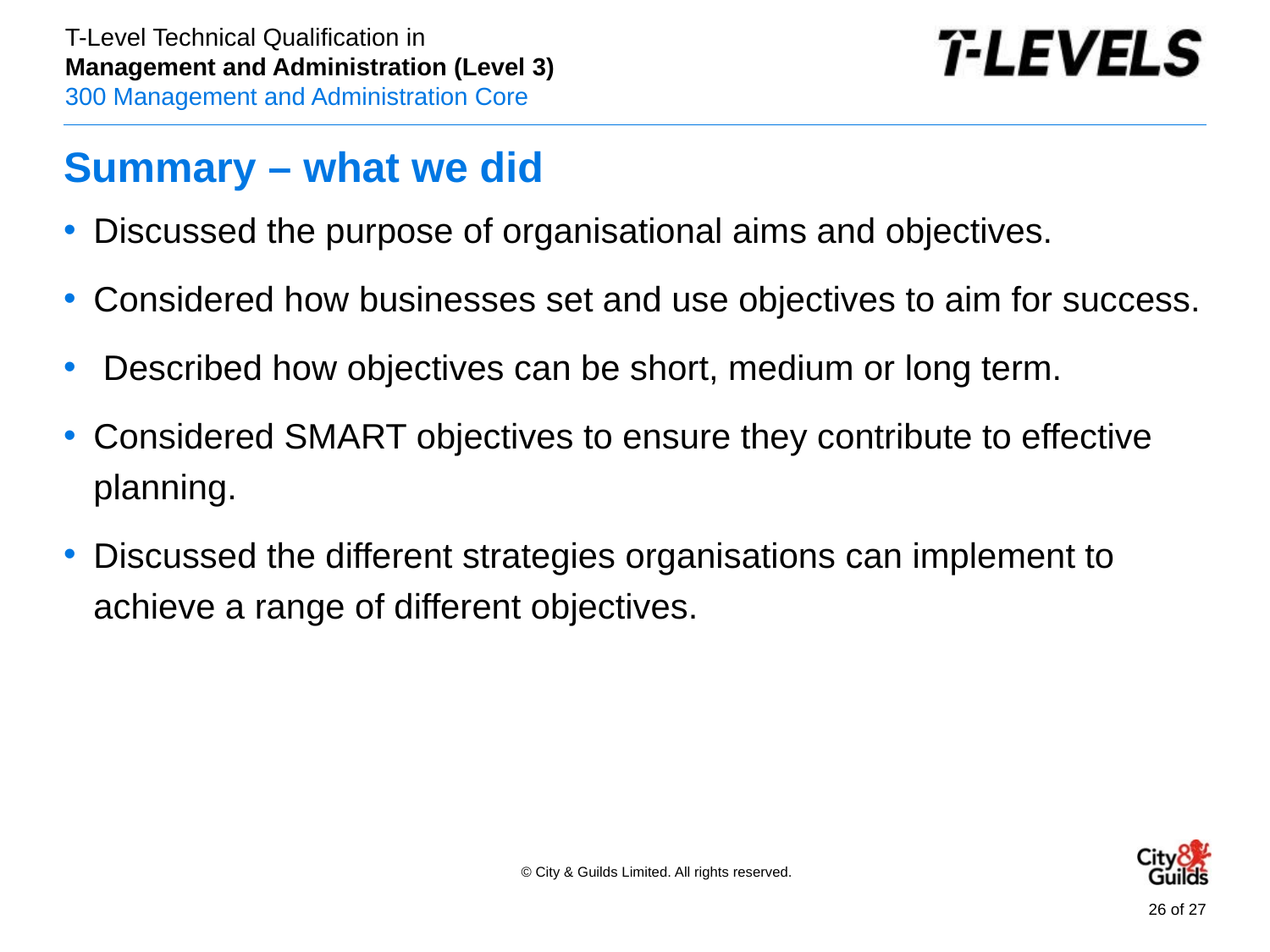

# Summary – what we did

Discussed the purpose of organisational aims and objectives.
Considered how businesses set and use objectives to aim for success.
 Described how objectives can be short, medium or long term.
Considered SMART objectives to ensure they contribute to effective planning.
Discussed the different strategies organisations can implement to achieve a range of different objectives.